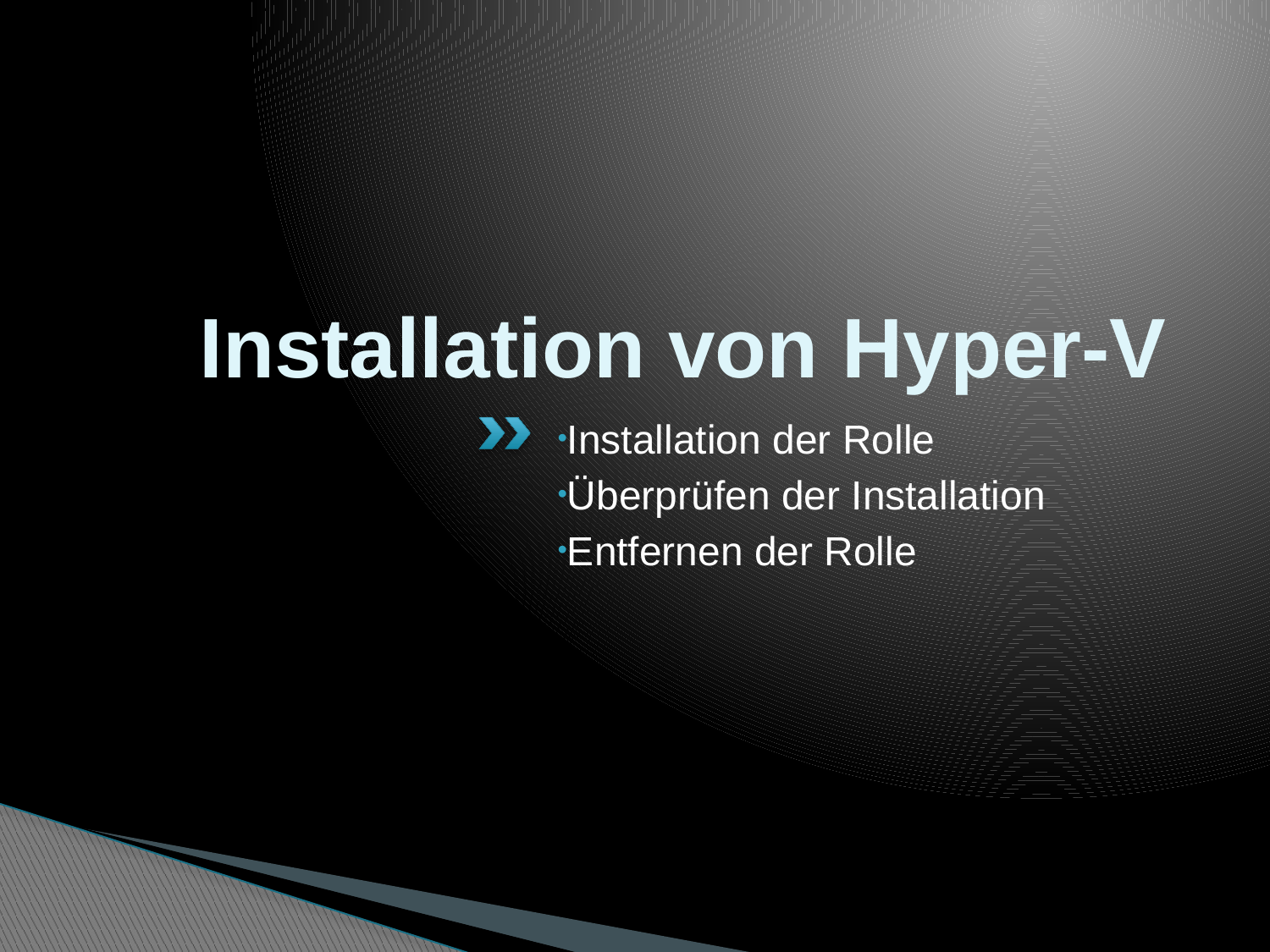

# Installation von Hyper-V
Installation der Rolle
Überprüfen der Installation
Entfernen der Rolle